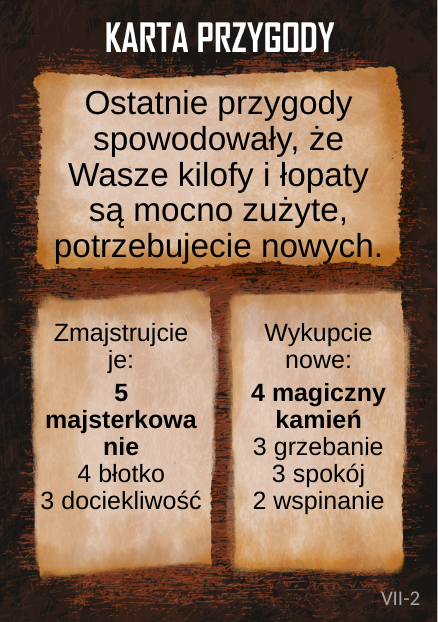

# Ostatnie przygody spowodowały, że Wasze kilofy i łopaty są mocno zużyte, potrzebujecie nowych.
Zmajstrujcie je:
5 majsterkowanie
4 błotko
3 dociekliwość
Wykupcie nowe:
4 magiczny kamień
3 grzebanie
3 spokój
2 wspinanie
VII-2